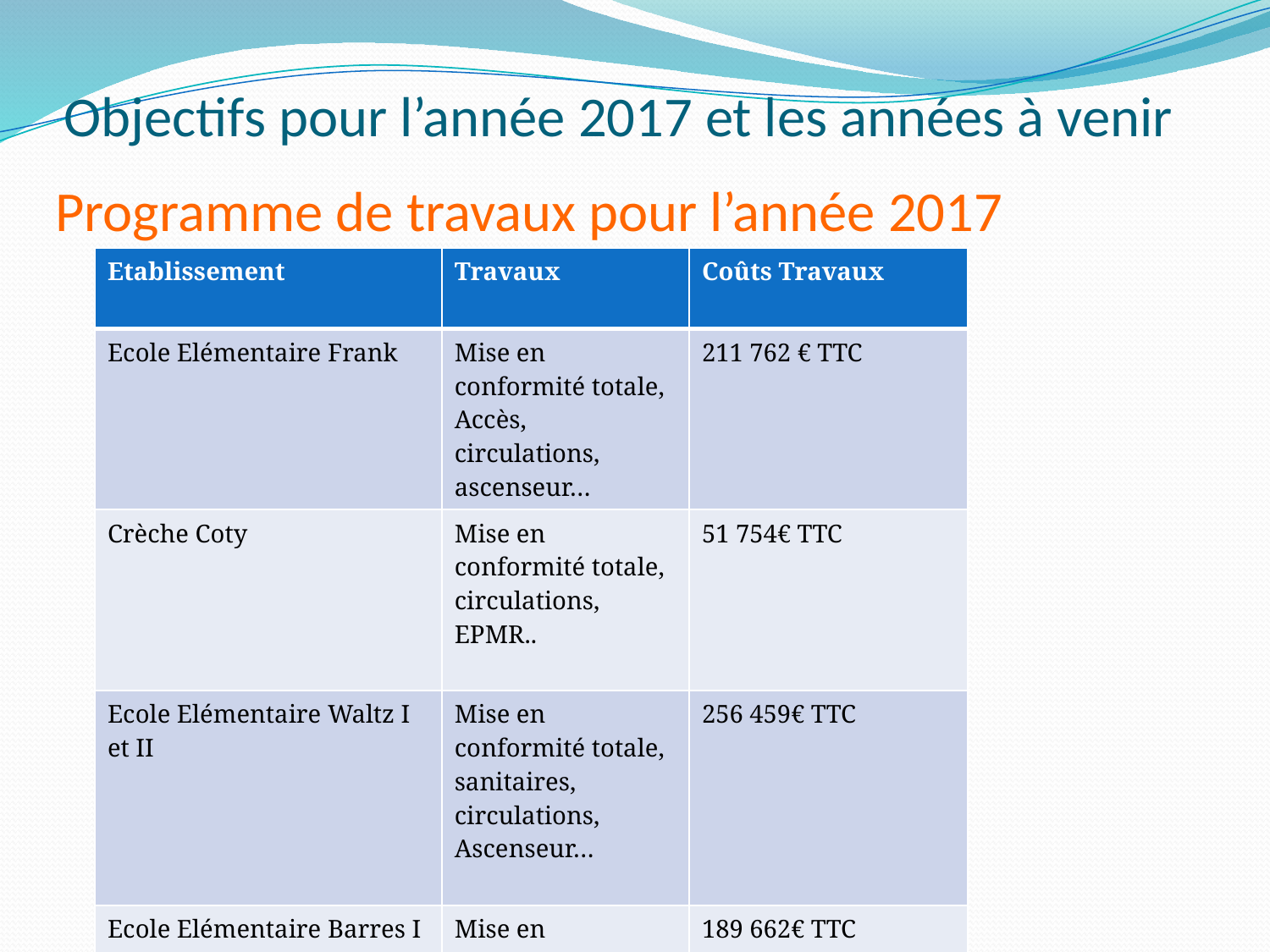

# Objectifs pour l’année 2017 et les années à venir
Programme de travaux pour l’année 2017

| Etablissement | Travaux | Coûts Travaux |
| --- | --- | --- |
| Ecole Elémentaire Frank | Mise en conformité totale, Accès, circulations, ascenseur… | 211 762 € TTC |
| Crèche Coty | Mise en conformité totale, circulations, EPMR.. | 51 754€ TTC |
| Ecole Elémentaire Waltz I et II | Mise en conformité totale, sanitaires, circulations, Ascenseur… | 256 459€ TTC |
| Ecole Elémentaire Barres I et II | Mise en conformité totale, sanitaires, ascenseurs, circulations… | 189 662€ TTC |